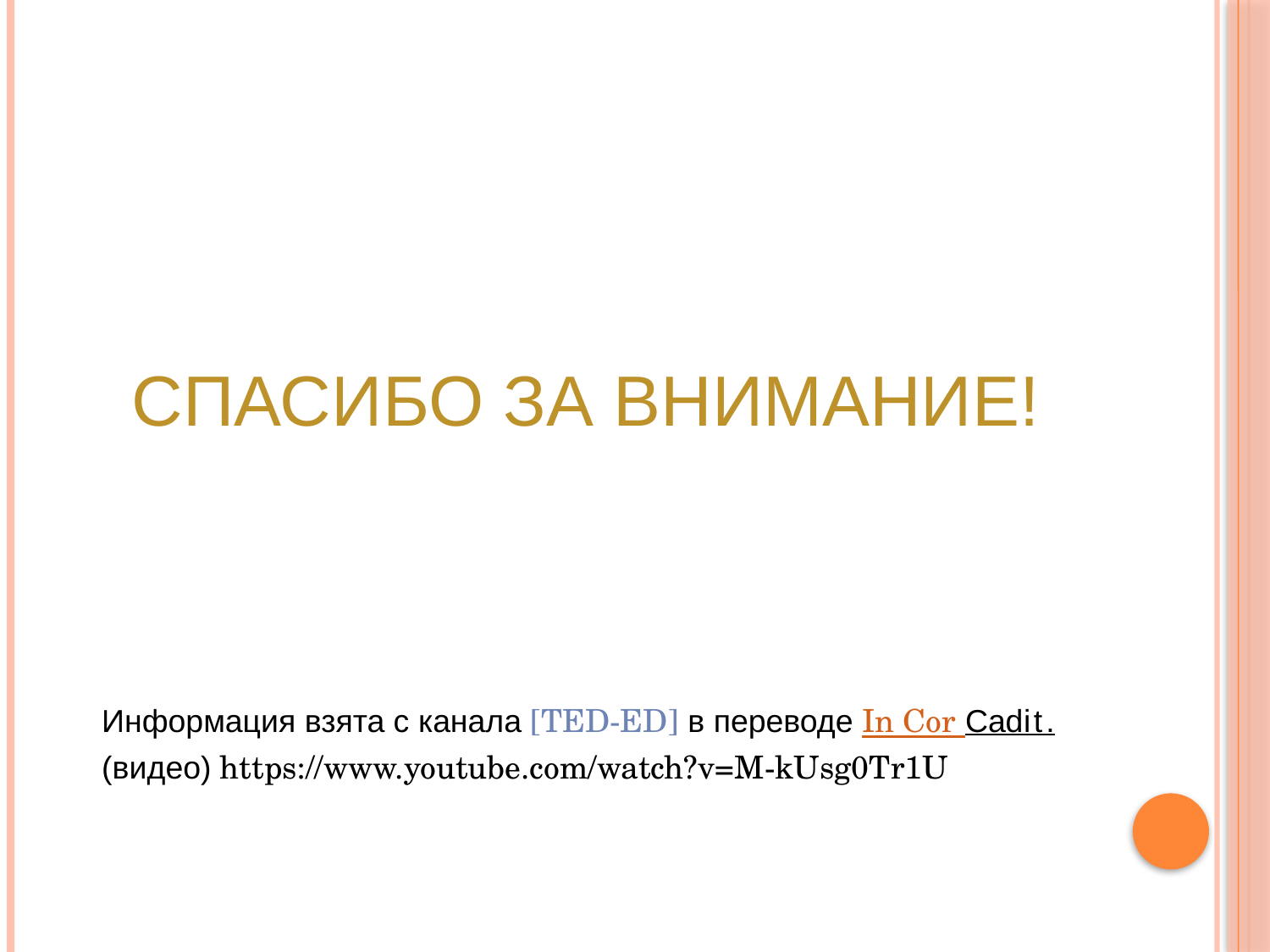

# Спасибо за внимание!
Информация взята с канала [TED-ED] в переводе In Cor Cadit.
(видео) https://www.youtube.com/watch?v=M-kUsg0Tr1U